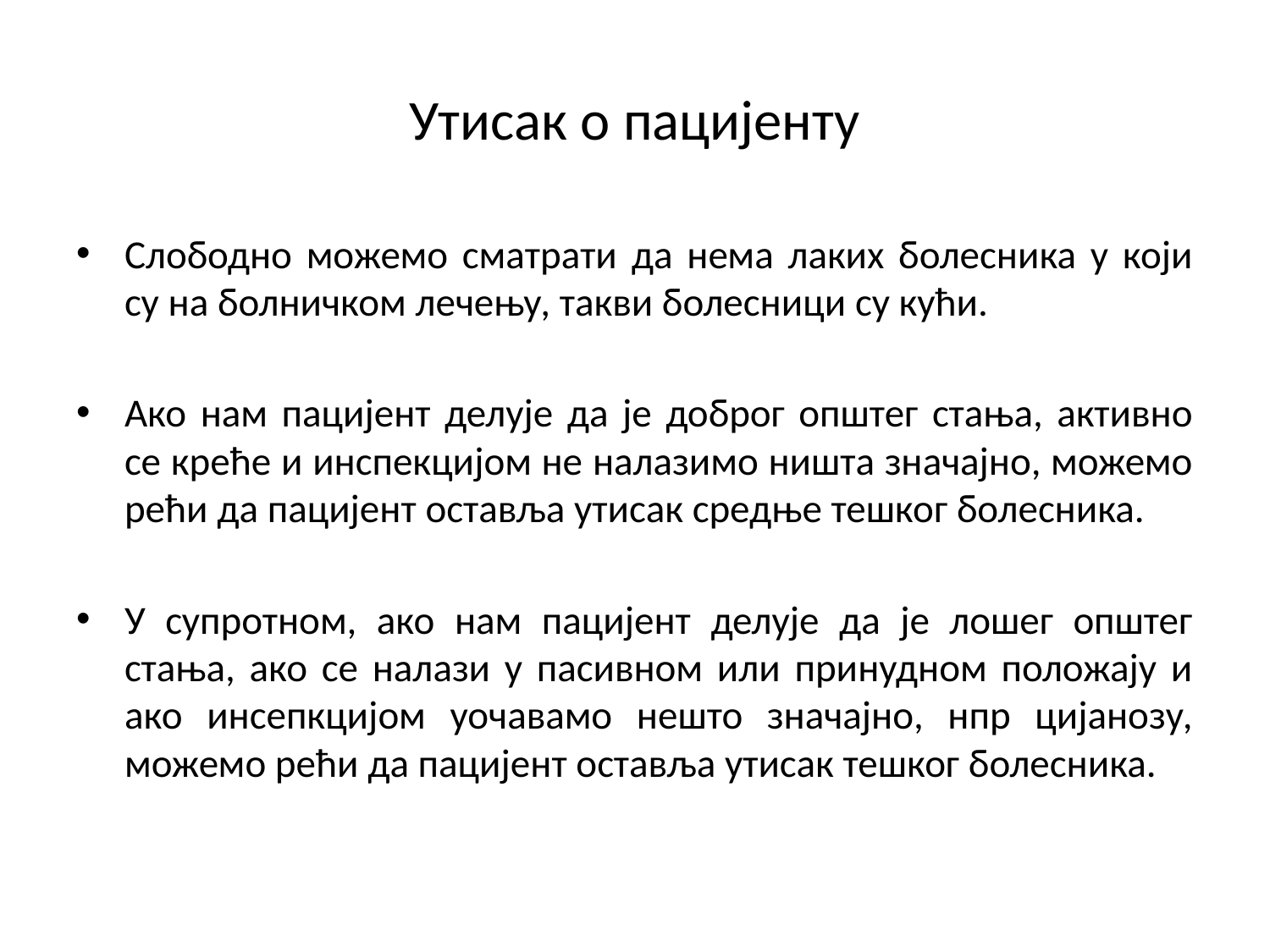

# Утисак о пацијенту
Слободно можемо сматрати да нема лаких болесника у који су на болничком лечењу, такви болесници су кући.

Ако нам пацијент делује да је доброг општег стања, активно се креће и инспекцијом не налазимо ништа значајно, можемо рећи да пацијент оставља утисак средње тешког болесника.

У супротном, ако нам пацијент делује да је лошег општег стања, ако се налази у пасивном или принудном положају и ако инсепкцијом уочавамо нешто значајно, нпр цијанозу, можемо рећи да пацијент оставља утисак тешког болесника.